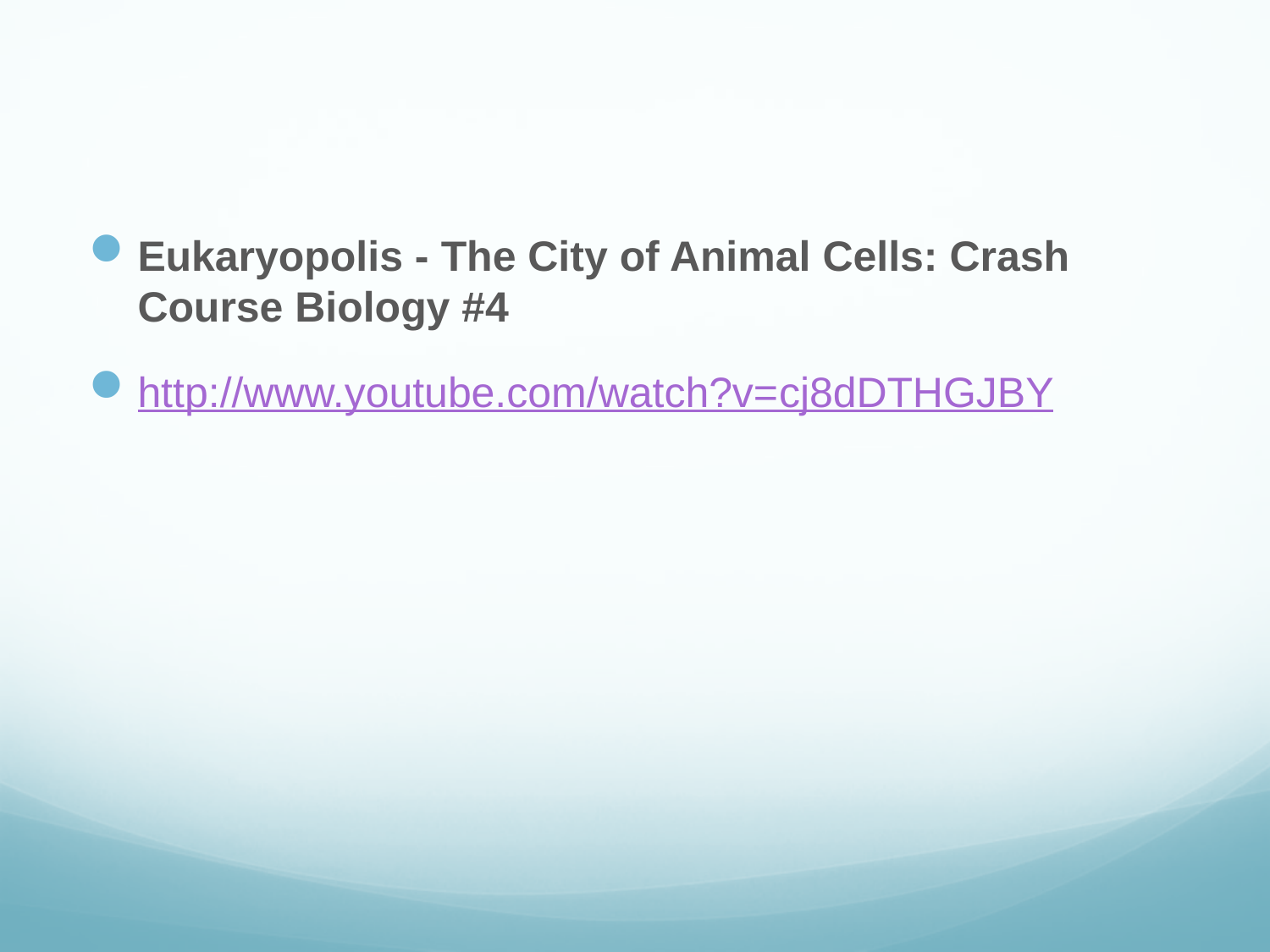

#
Eukaryopolis - The City of Animal Cells: Crash Course Biology #4
http://www.youtube.com/watch?v=cj8dDTHGJBY